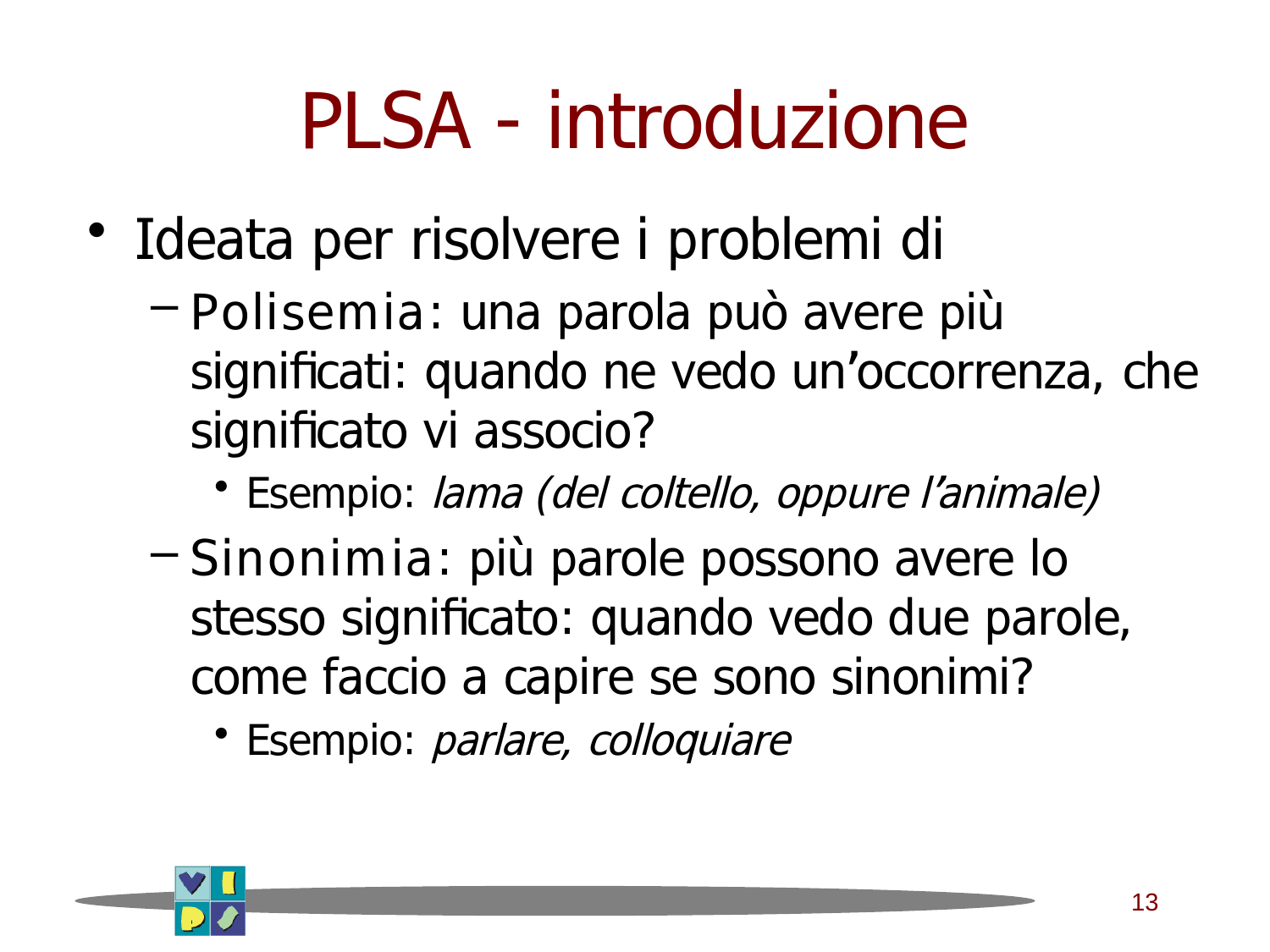

# PLSA - introduzione
Ideata per risolvere i problemi di
Polisemia: una parola può avere più significati: quando ne vedo un’occorrenza, che significato vi associo?
Esempio: lama (del coltello, oppure l’animale)
Sinonimia: più parole possono avere lo stesso significato: quando vedo due parole, come faccio a capire se sono sinonimi?
Esempio: parlare, colloquiare
13